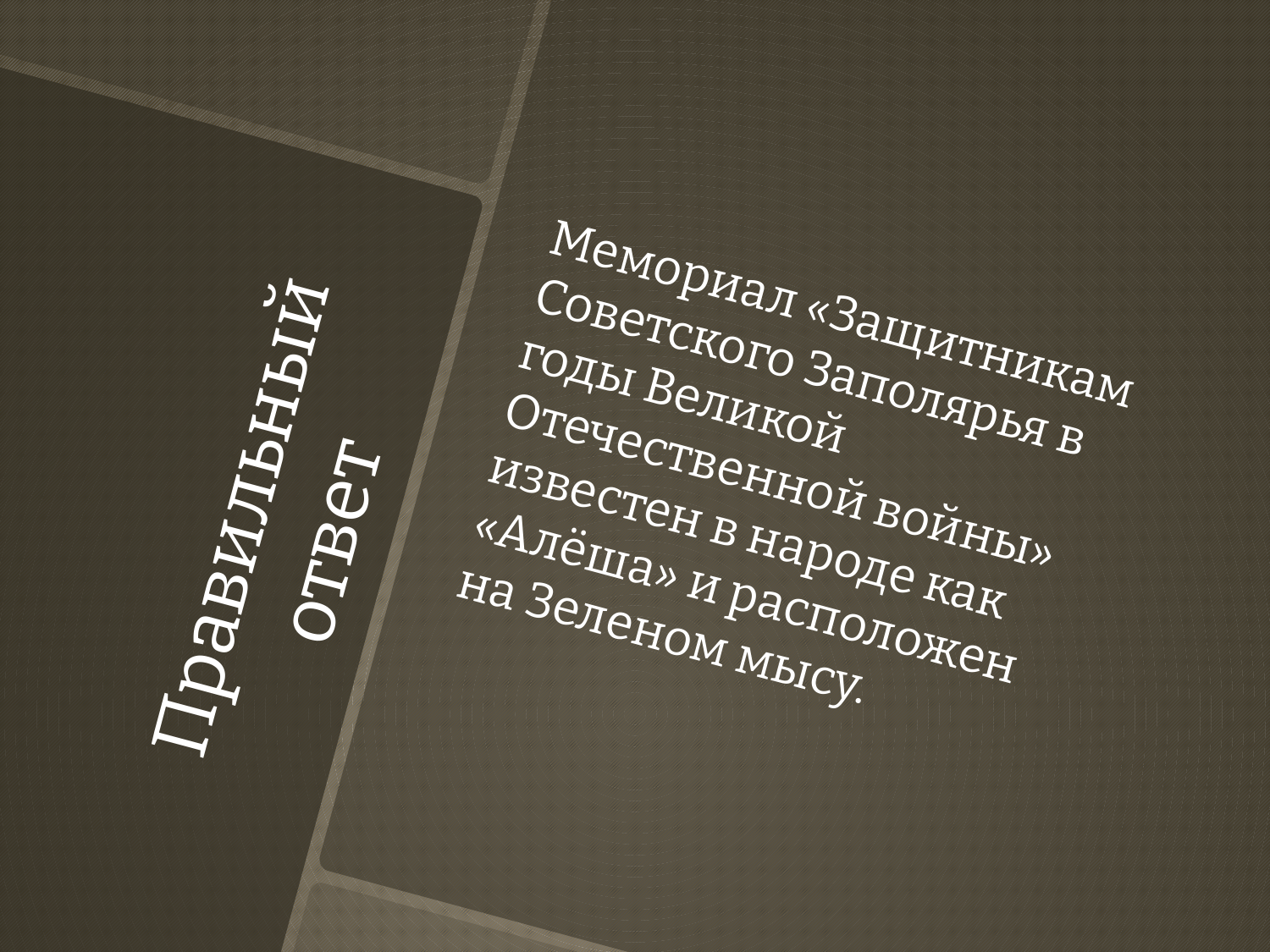

Мемориал «Защитникам Советского Заполярья в годы Великой Отечественной войны» известен в народе как «Алёша» и расположен на Зеленом мысу.
# Правильный ответ